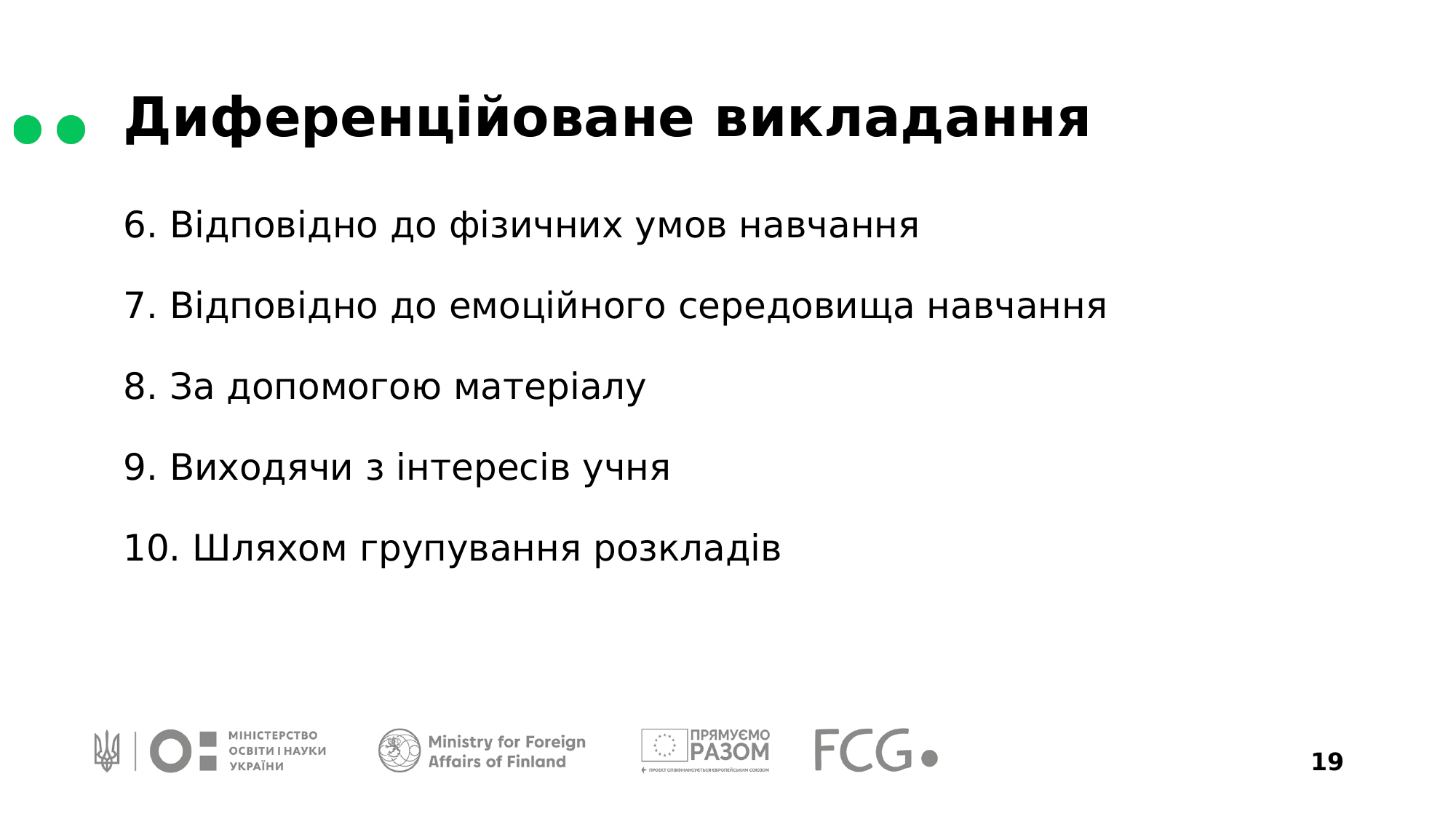

Диференційоване викладання
6. Відповідно до фізичних умов навчання
7. Відповідно до емоційного середовища навчання
8. За допомогою матеріалу
9. Виходячи з інтересів учня
10. Шляхом групування розкладів

19